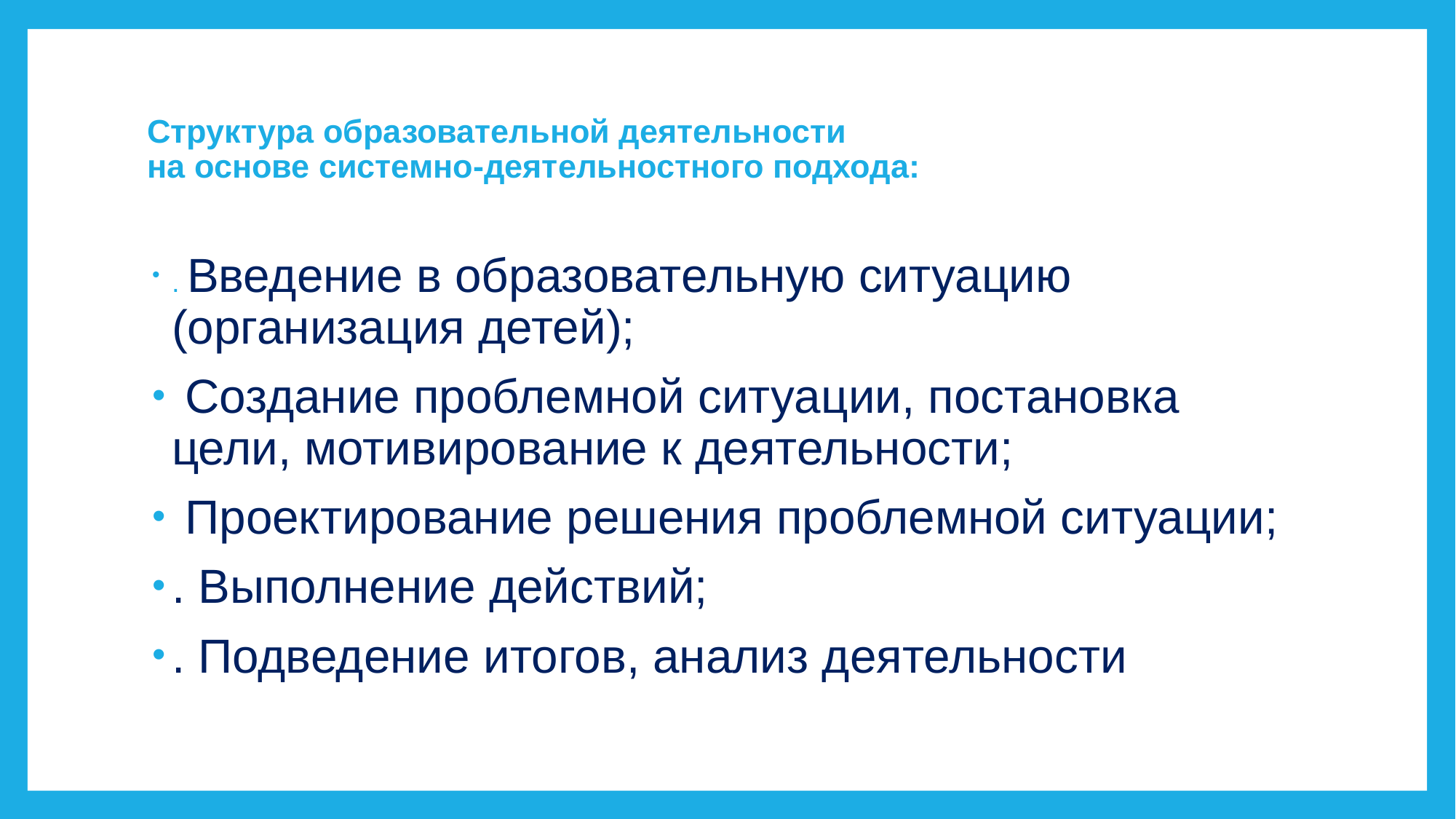

# Структура образовательной деятельности на основе системно-деятельностного подхода:
. Введение в образовательную ситуацию (организация детей);
 Создание проблемной ситуации, постановка цели, мотивирование к деятельности;
 Проектирование решения проблемной ситуации;
. Выполнение действий;
. Подведение итогов, анализ деятельности